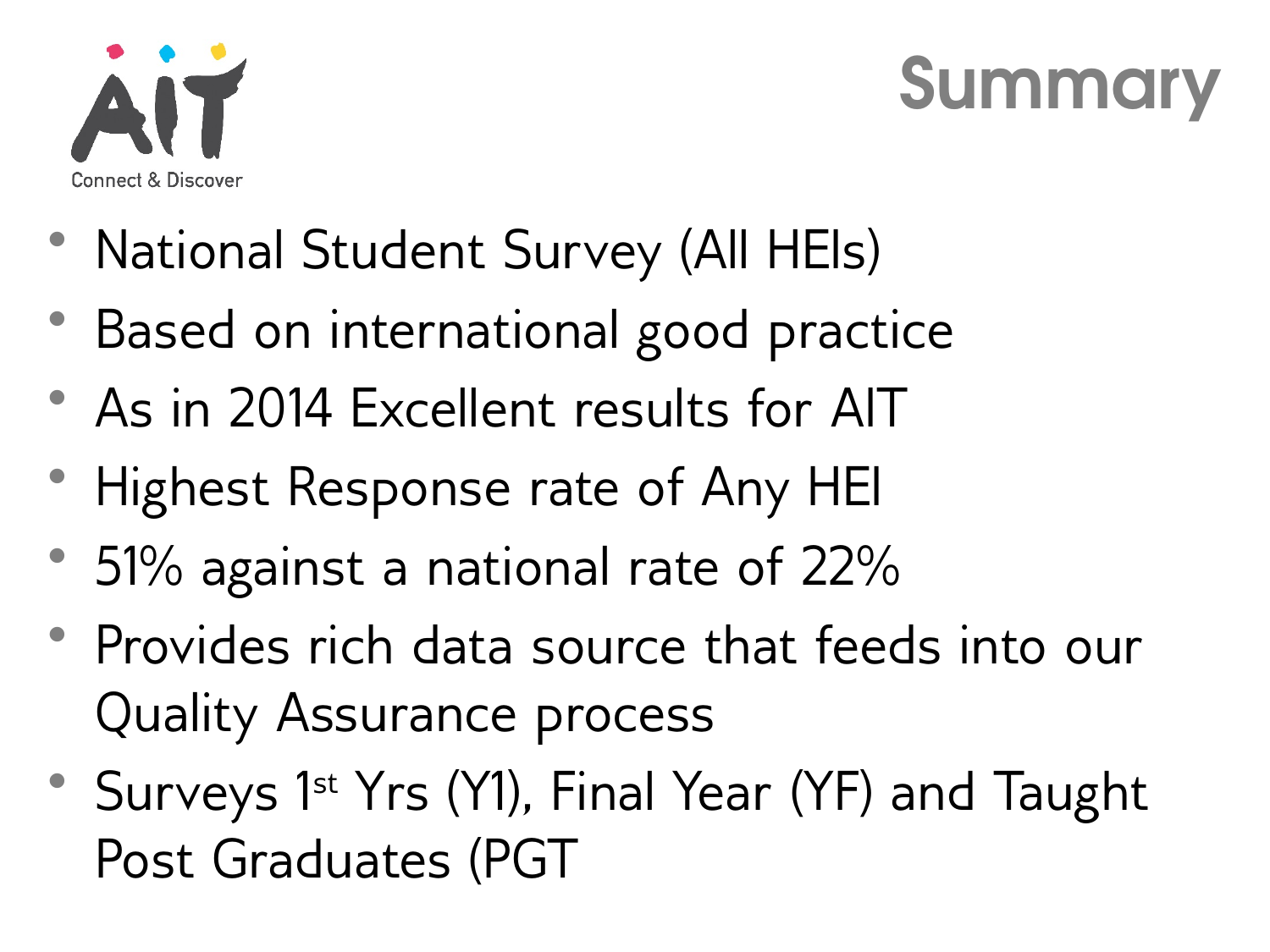

# Summary
National Student Survey (All HEIs)
Based on international good practice
As in 2014 Excellent results for AIT
Highest Response rate of Any HEI
51% against a national rate of 22%
Provides rich data source that feeds into our Quality Assurance process
Surveys 1st Yrs (Y1), Final Year (YF) and Taught Post Graduates (PGT